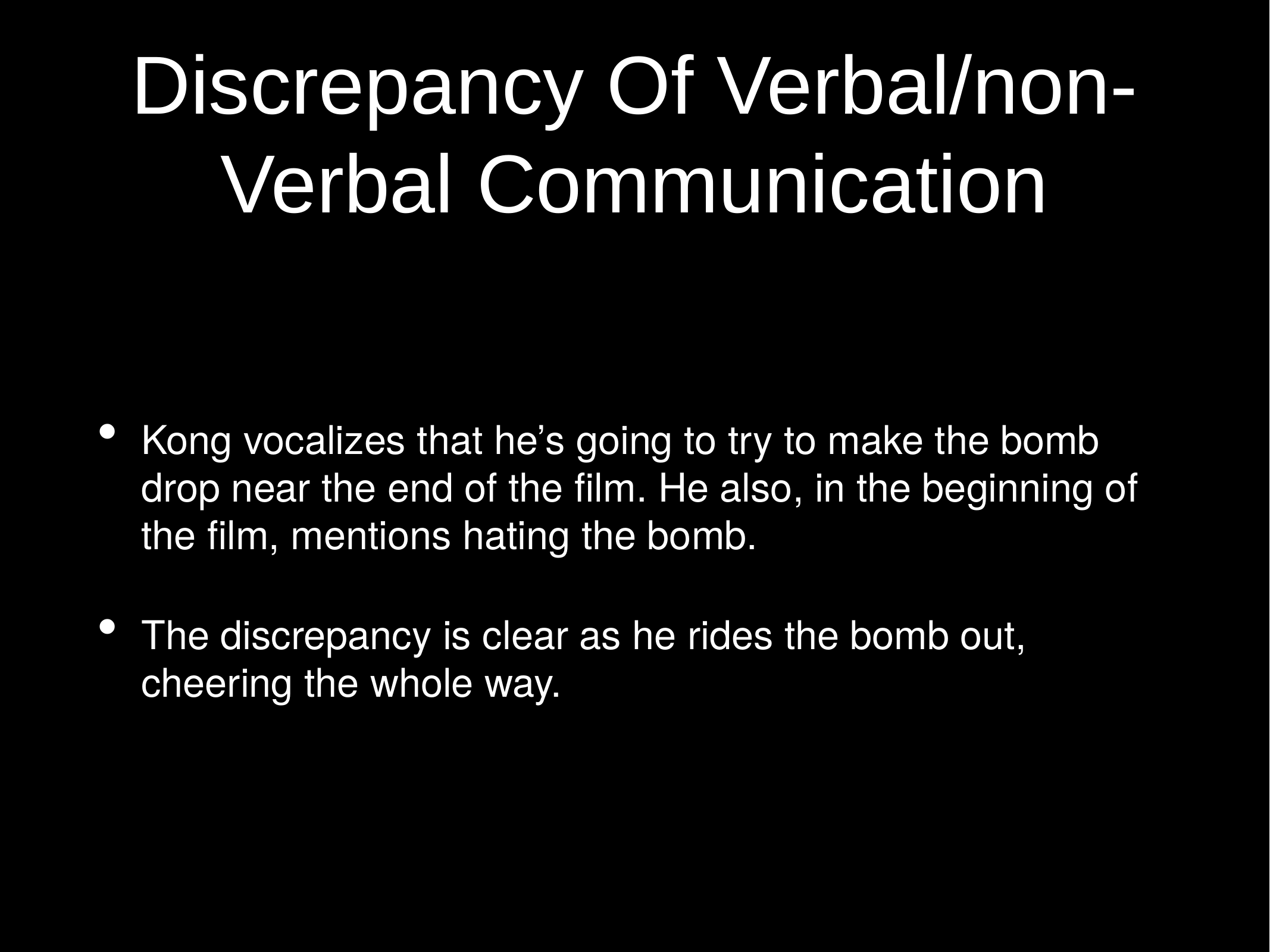

# Discrepancy Of Verbal/non-Verbal Communication
Kong vocalizes that he’s going to try to make the bomb drop near the end of the film. He also, in the beginning of the film, mentions hating the bomb.
The discrepancy is clear as he rides the bomb out, cheering the whole way.